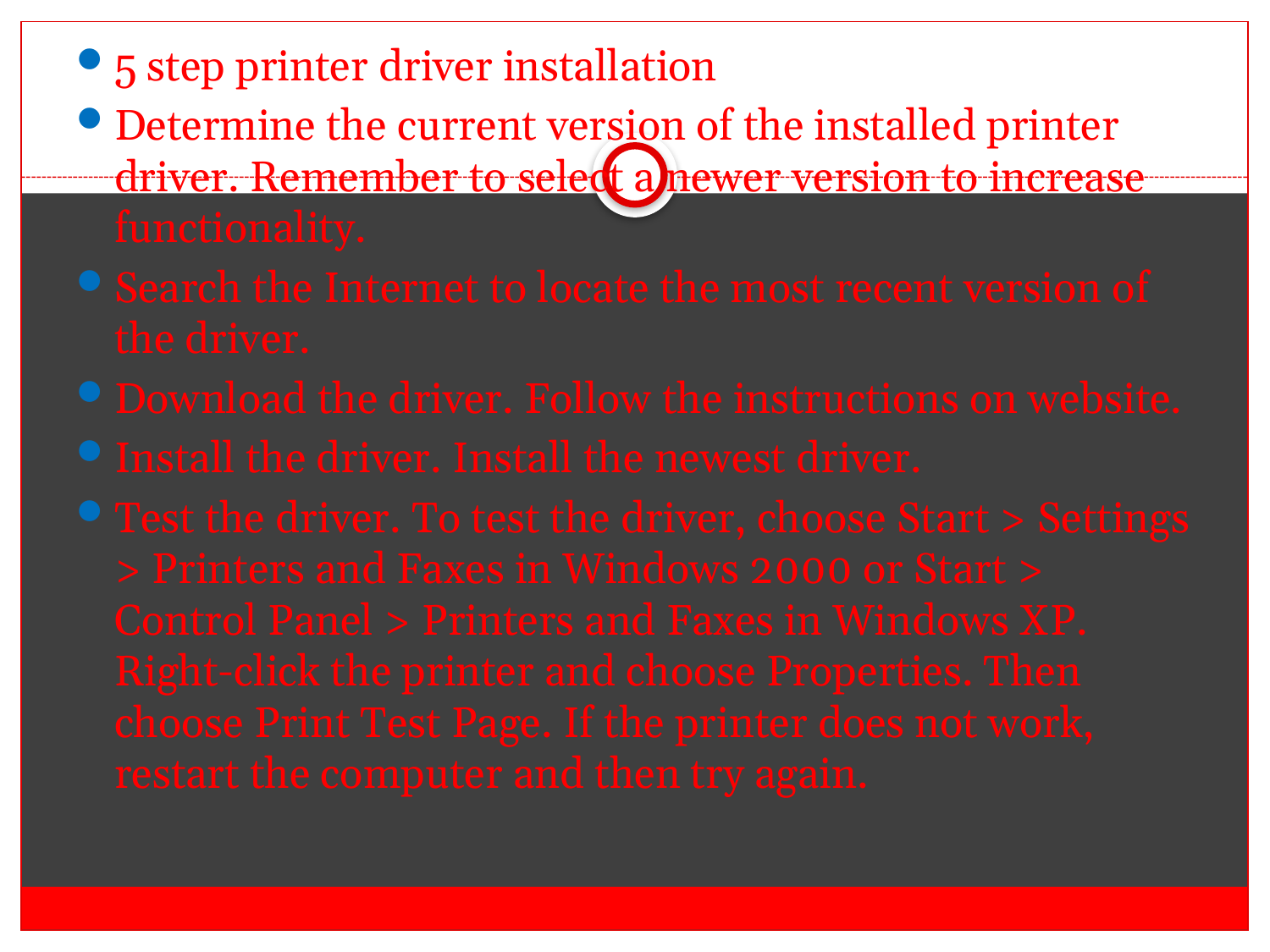

5 step printer driver installation
Determine the current version of the installed printer driver. Remember to select a newer version to increase functionality.
Search the Internet to locate the most recent version of the driver.
Download the driver. Follow the instructions on website.
Install the driver. Install the newest driver.
Test the driver. To test the driver, choose Start > Settings > Printers and Faxes in Windows 2000 or Start > Control Panel > Printers and Faxes in Windows XP. Right-click the printer and choose Properties. Then choose Print Test Page. If the printer does not work, restart the computer and then try again.